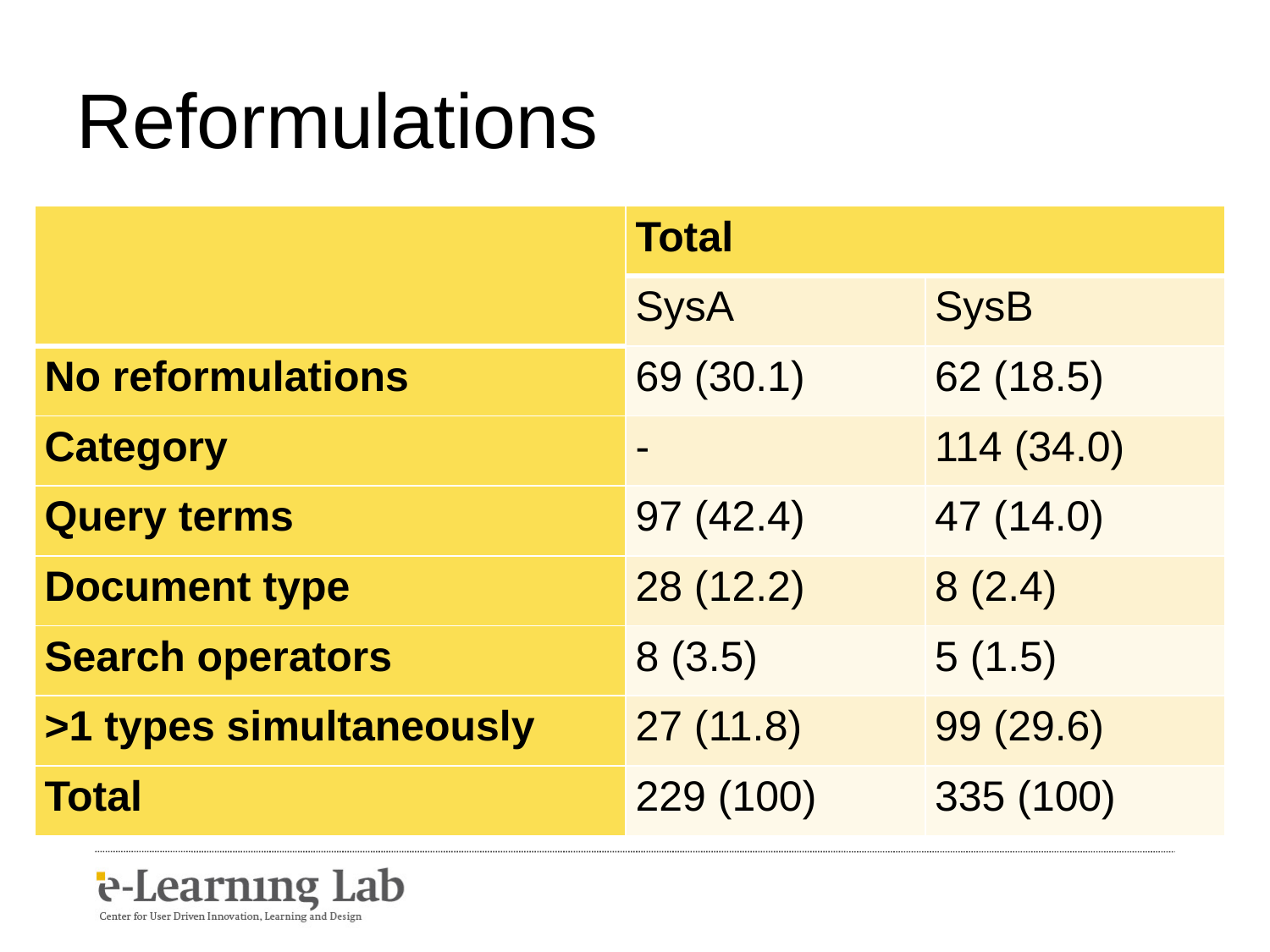

# Reformulations
|  | Total |  |
| --- | --- | --- |
|  | SysA | SysB |
| No reformulations | 69 (30.1) | 62 (18.5) |
| Category | - | 114 (34.0) |
| Query terms | 97 (42.4) | 47 (14.0) |
| Document type | 28 (12.2) | 8 (2.4) |
| Search operators | 8 (3.5) | 5 (1.5) |
| >1 types simultaneously | 27 (11.8) | 99 (29.6) |
| Total | 229 (100) | 335 (100) |